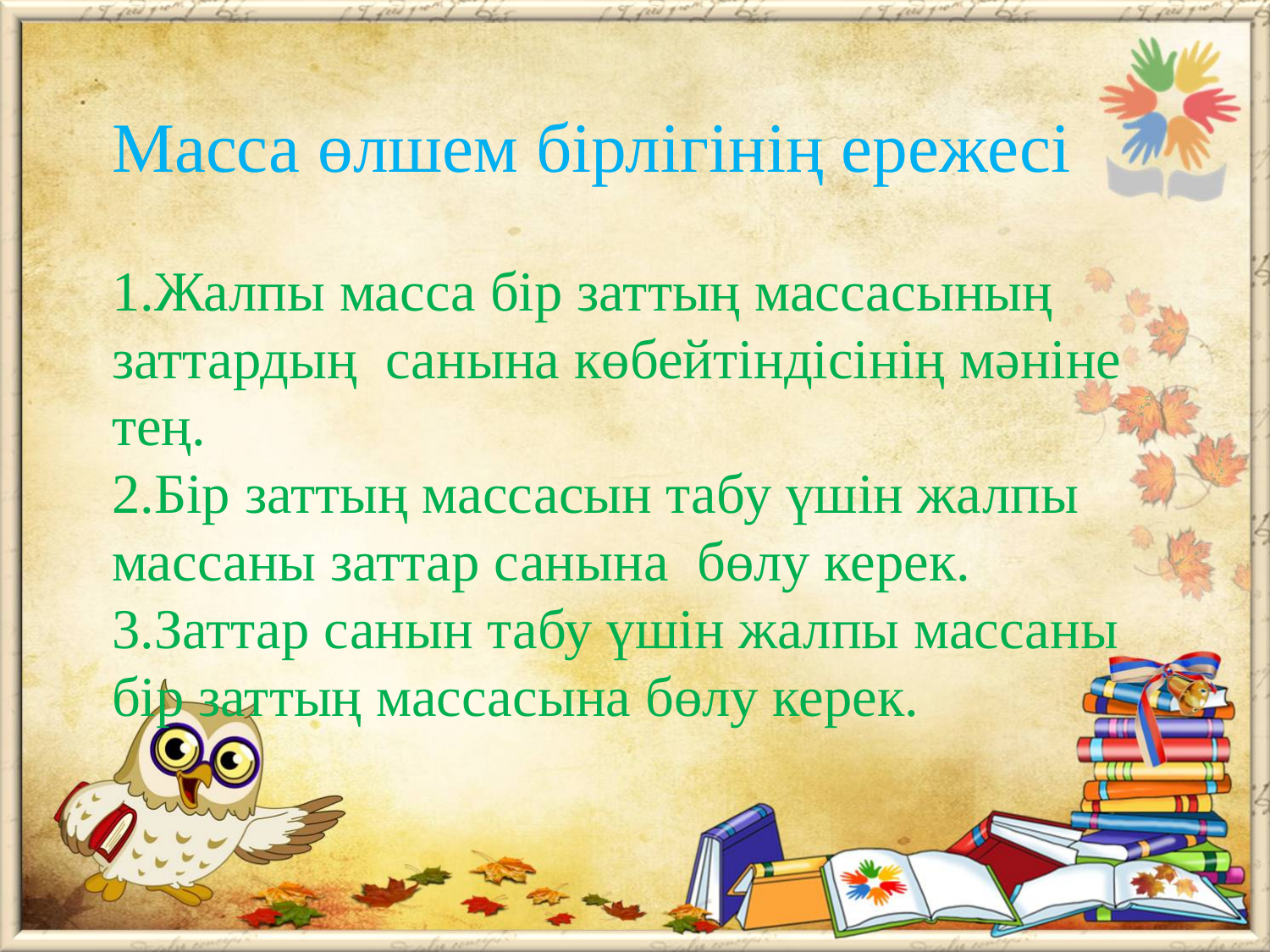

# Масса өлшем бірлігінің ережесі 1.Жалпы масса бір заттың массасының заттардың  санына көбейтіндісінің мәніне тең. 2.Бір заттың массасын табу үшін жалпы массаны заттар санына  бөлу керек. 3.Заттар санын табу үшін жалпы массаны бір заттың массасына бөлу керек.